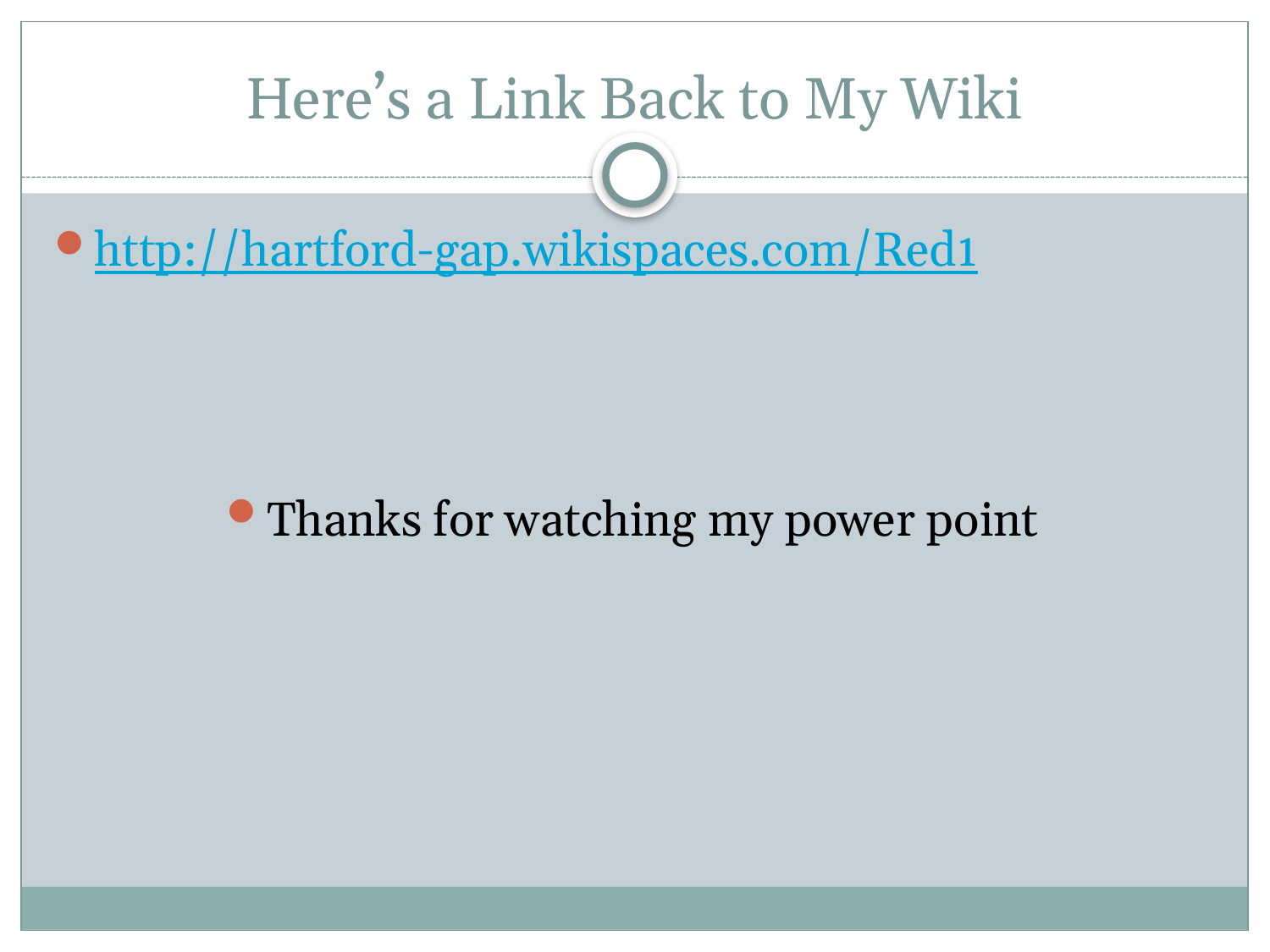

# Here’s a Link Back to My Wiki
http://hartford-gap.wikispaces.com/Red1

Thanks for watching my power point